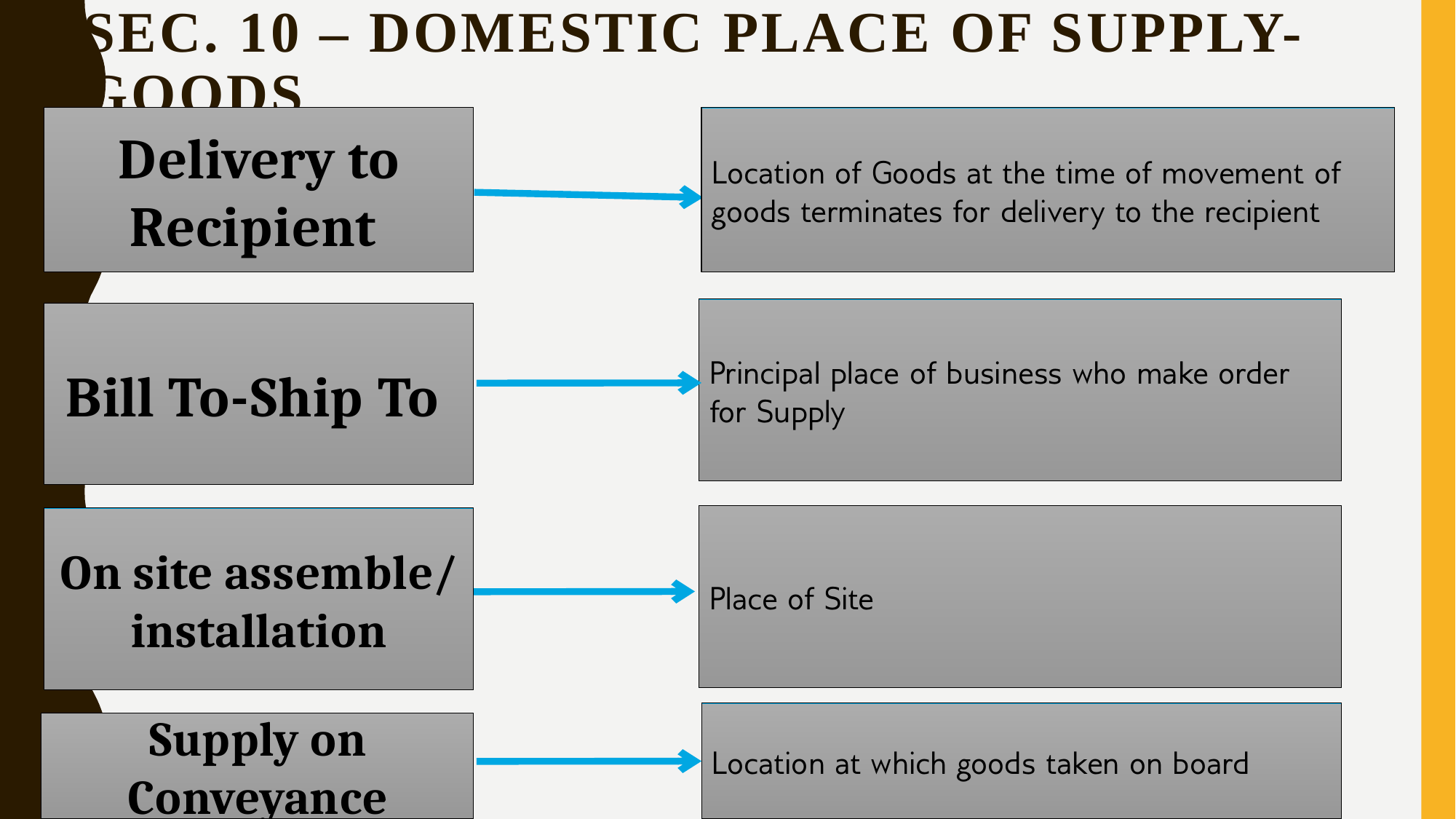

# Sec. 10 – Domestic Place of Supply-Goods
Location of Goods at the time of movement of goods terminates for delivery to the recipient
Delivery to Recipient
Principal place of business who make order for Supply
Bill To-Ship To
Place of Site
On site assemble/ installation
Location at which goods taken on board
Supply on Conveyance